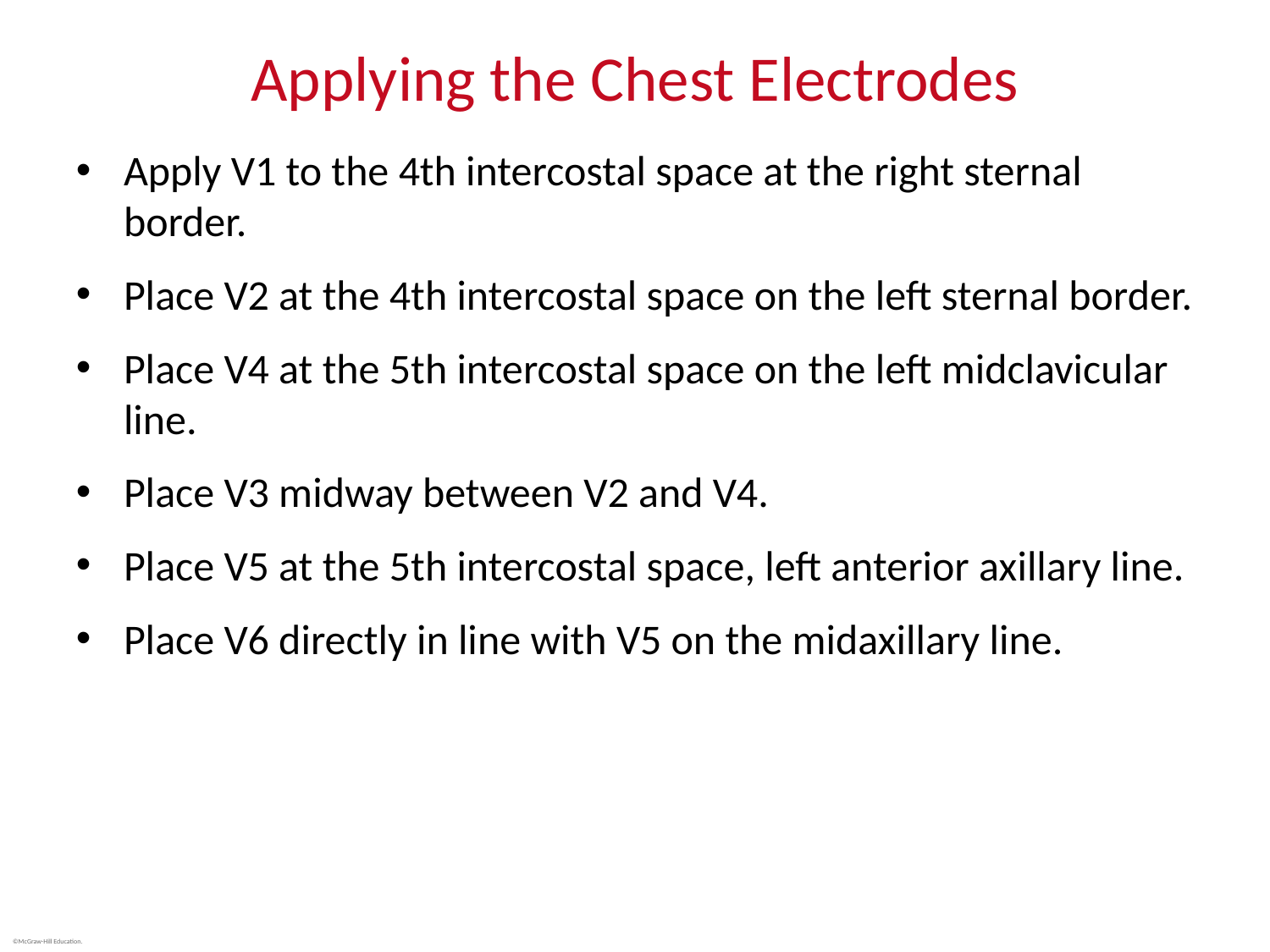

# Applying the Chest Electrodes
Apply V1 to the 4th intercostal space at the right sternal border.
Place V2 at the 4th intercostal space on the left sternal border.
Place V4 at the 5th intercostal space on the left midclavicular line.
Place V3 midway between V2 and V4.
Place V5 at the 5th intercostal space, left anterior axillary line.
Place V6 directly in line with V5 on the midaxillary line.